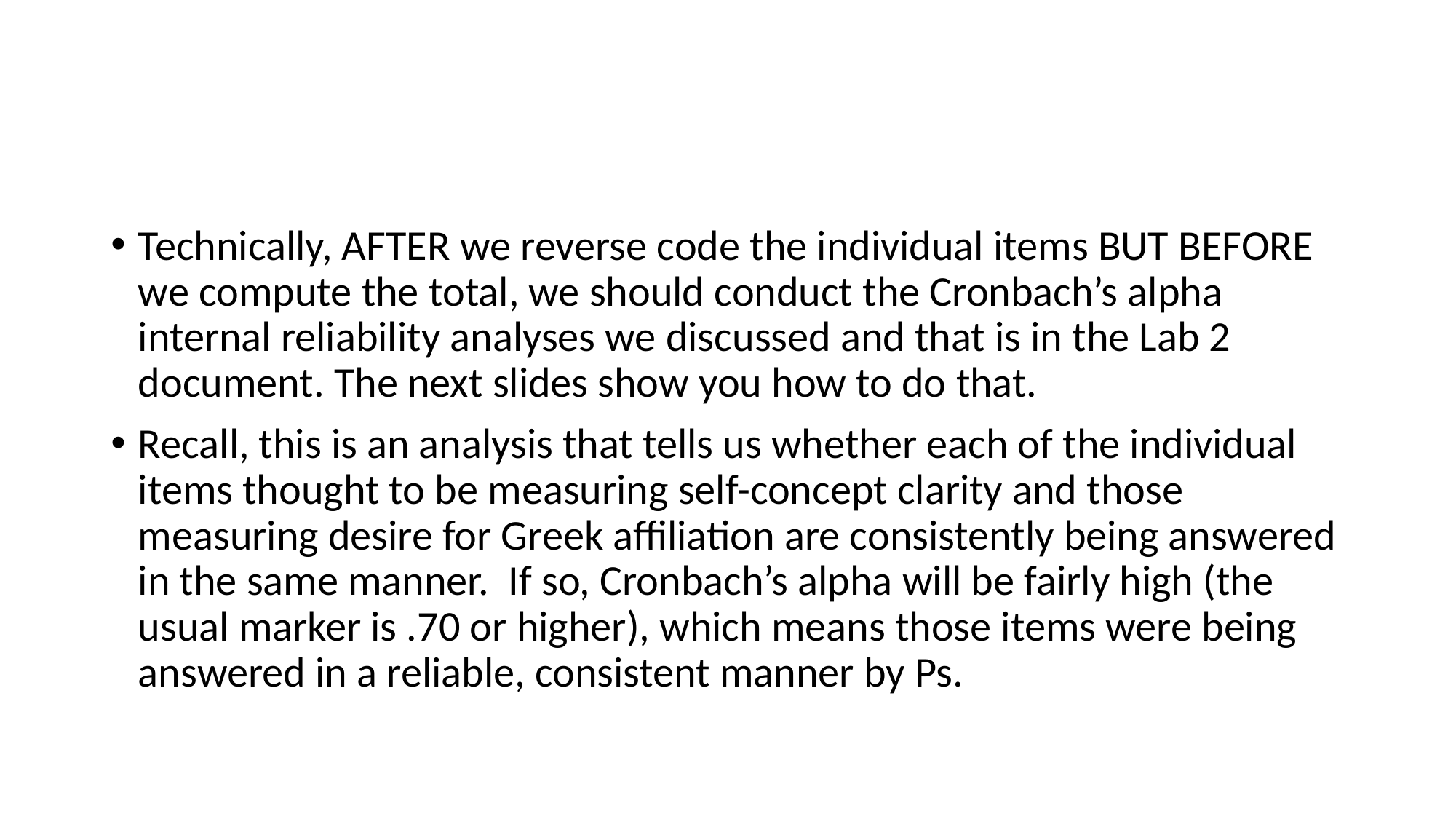

#
Technically, AFTER we reverse code the individual items BUT BEFORE we compute the total, we should conduct the Cronbach’s alpha internal reliability analyses we discussed and that is in the Lab 2 document. The next slides show you how to do that.
Recall, this is an analysis that tells us whether each of the individual items thought to be measuring self-concept clarity and those measuring desire for Greek affiliation are consistently being answered in the same manner.  If so, Cronbach’s alpha will be fairly high (the usual marker is .70 or higher), which means those items were being answered in a reliable, consistent manner by Ps.